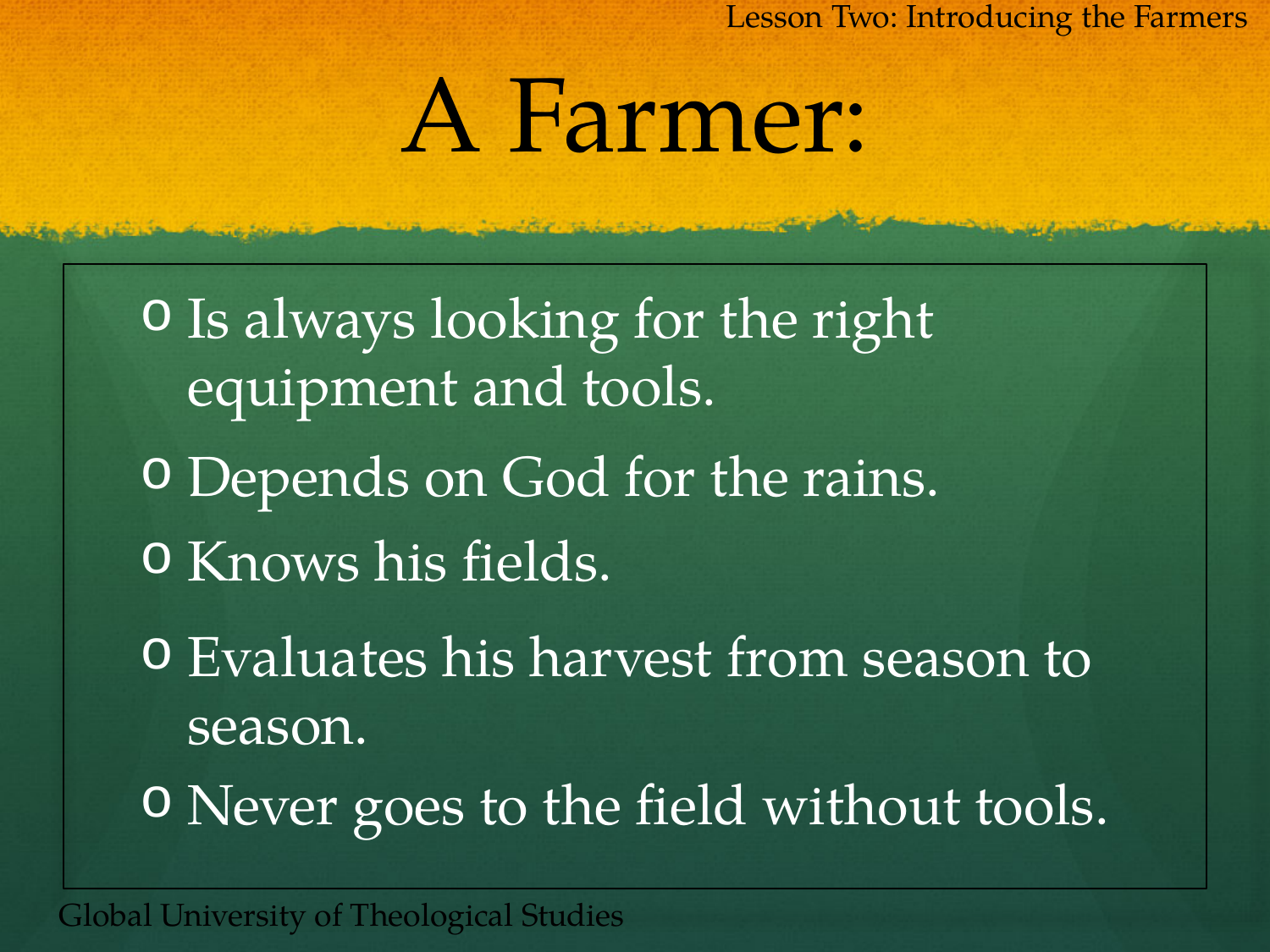

Lesson Two: Introducing the Farmers

# A Farmer:

Is always looking for the right equipment and tools.
Depends on God for the rains.
Knows his fields.
Evaluates his harvest from season to season.
Never goes to the field without tools.
Global University of Theological Studies